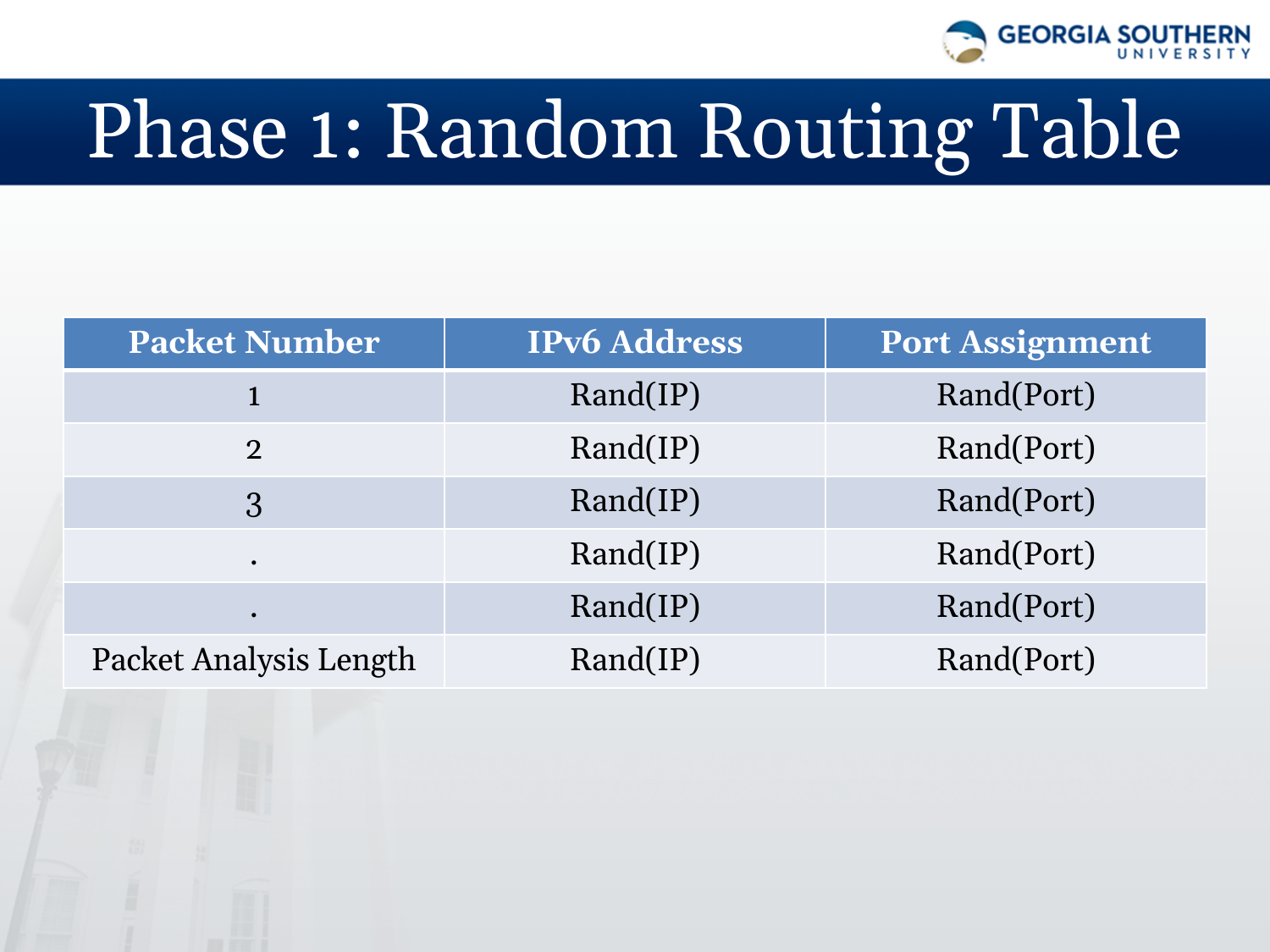

# Phase 1: Random Routing Table
| Packet Number | IPv6 Address | Port Assignment |
| --- | --- | --- |
| 1 | Rand(IP) | Rand(Port) |
| 2 | Rand(IP) | Rand(Port) |
| 3 | Rand(IP) | Rand(Port) |
| . | Rand(IP) | Rand(Port) |
| . | Rand(IP) | Rand(Port) |
| Packet Analysis Length | Rand(IP) | Rand(Port) |